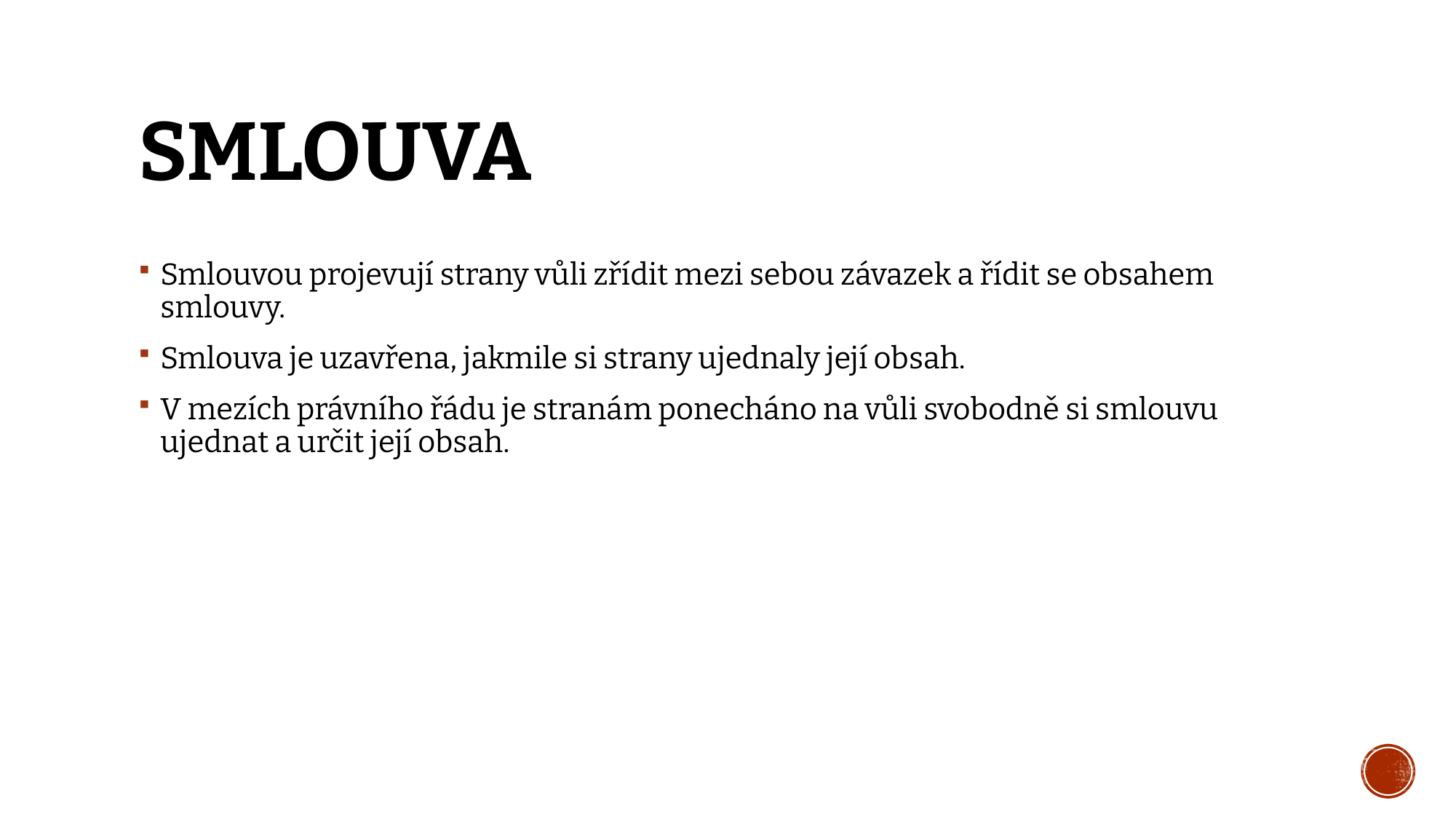

# Smlouva
Smlouvou projevují strany vůli zřídit mezi sebou závazek a řídit se obsahem smlouvy.
Smlouva je uzavřena, jakmile si strany ujednaly její obsah.
V mezích právního řádu je stranám ponecháno na vůli svobodně si smlouvu ujednat a určit její obsah.